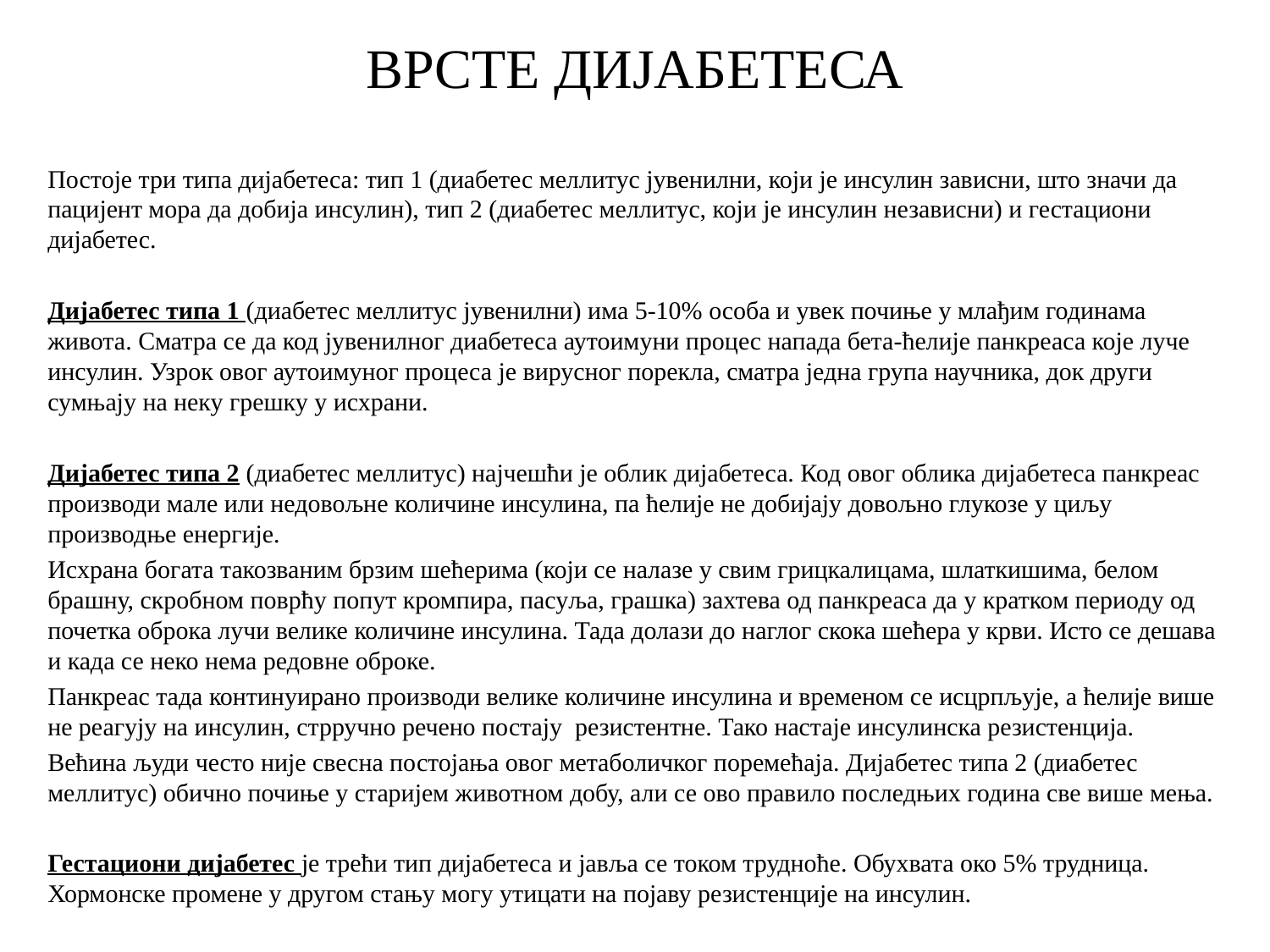

# ВРСТЕ ДИЈАБЕТЕСА
Постоје три типа дијабетеса: тип 1 (диабетес меллитус јувенилни, који је инсулин зависни, што значи да пацијент мора да добија инсулин), тип 2 (диабетес меллитус, који је инсулин независни) и гестациони дијабетес.

Дијабетес типа 1 (диабетес меллитус јувенилни) има 5-10% особа и увек почиње у млађим годинама живота. Сматра се да код јувенилног диабетеса аутоимуни процес напада бета-ћелије панкреаса које луче инсулин. Узрок овог аутоимуног процеса је вирусног порекла, сматра једна група научника, док други сумњају на неку грешку у исхрани.

Дијабетес типа 2 (диабетес меллитус) најчешћи је облик дијабетеса. Код овог облика дијабетеса панкреас производи мале или недовољне количине инсулина, па ћелије не добијају довољно глукозе у циљу производње енергије.
Исхрана богата такозваним брзим шећерима (који се налазе у свим грицкалицама, шлаткишима, белом брашну, скробном поврћу попут кромпира, пасуља, грашка) захтева од панкреаса да у кратком периоду од почетка оброка лучи велике количине инсулина. Тада долази до наглог скока шећера у крви. Исто се дешава и када се неко нема редовне оброке.
Панкреас тада континуирано производи велике количине инсулина и временом се исцрпљује, а ћелије више не реагују на инсулин, стрручно речено постају  резистентне. Тако настаје инсулинска резистенција.
Већина људи често није свесна постојања овог метаболичког поремећаја. Дијабетес типа 2 (диабетес меллитус) обично почиње у старијем животном добу, али се ово правило последњих година све више мења.

Гестациони дијабетес је трећи тип дијабетеса и јавља се током трудноће. Обухвата око 5% трудница. Хормонске промене у другом стању могу утицати на појаву резистенције на инсулин.